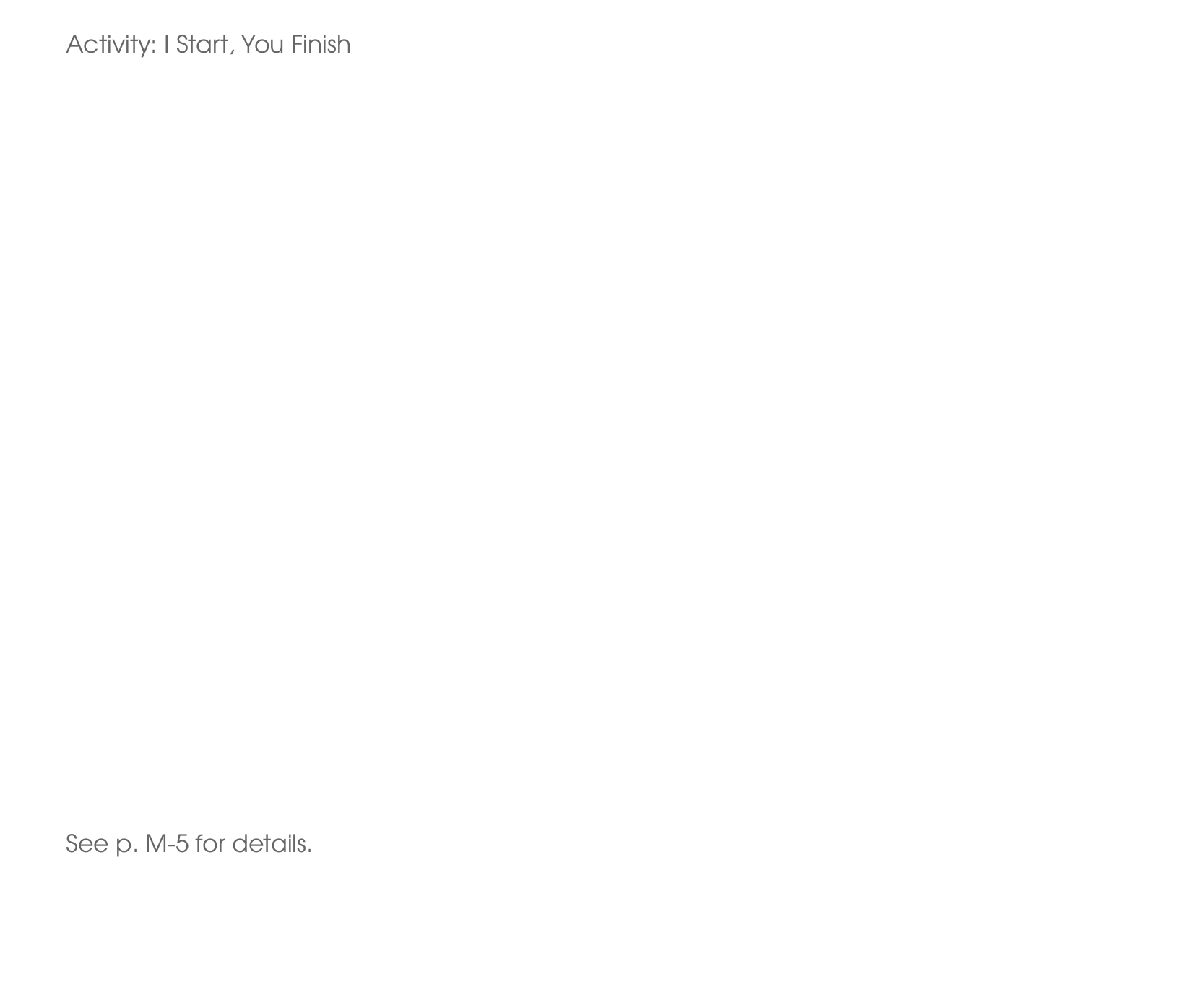

Activity: I Start, You Finish
See p. M-5 for details.